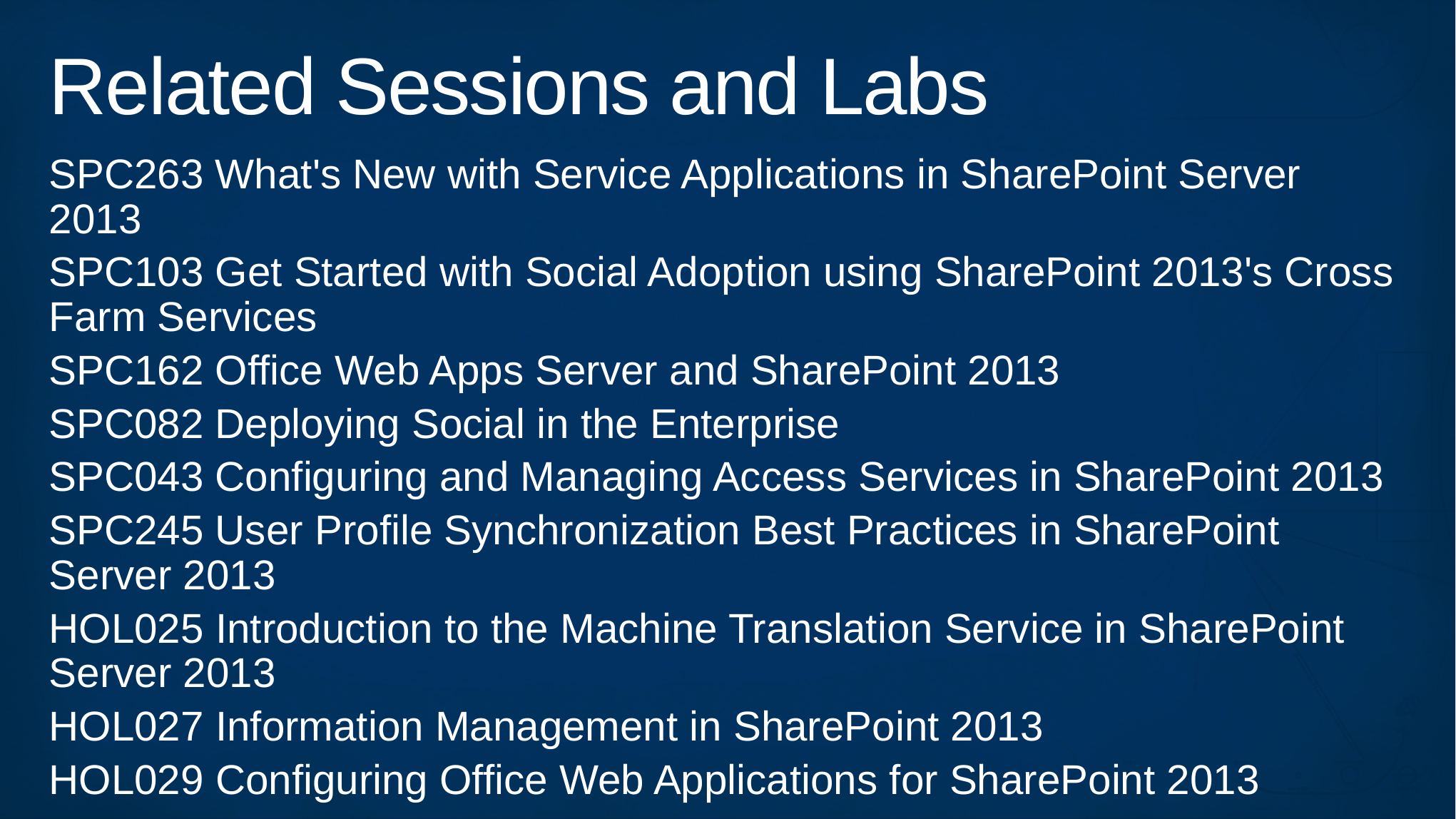

# Related Sessions and Labs
SPC263 What's New with Service Applications in SharePoint Server 2013
SPC103 Get Started with Social Adoption using SharePoint 2013's Cross Farm Services
SPC162 Office Web Apps Server and SharePoint 2013
SPC082 Deploying Social in the Enterprise
SPC043 Configuring and Managing Access Services in SharePoint 2013
SPC245 User Profile Synchronization Best Practices in SharePoint Server 2013
HOL025 Introduction to the Machine Translation Service in SharePoint Server 2013
HOL027 Information Management in SharePoint 2013
HOL029 Configuring Office Web Applications for SharePoint 2013